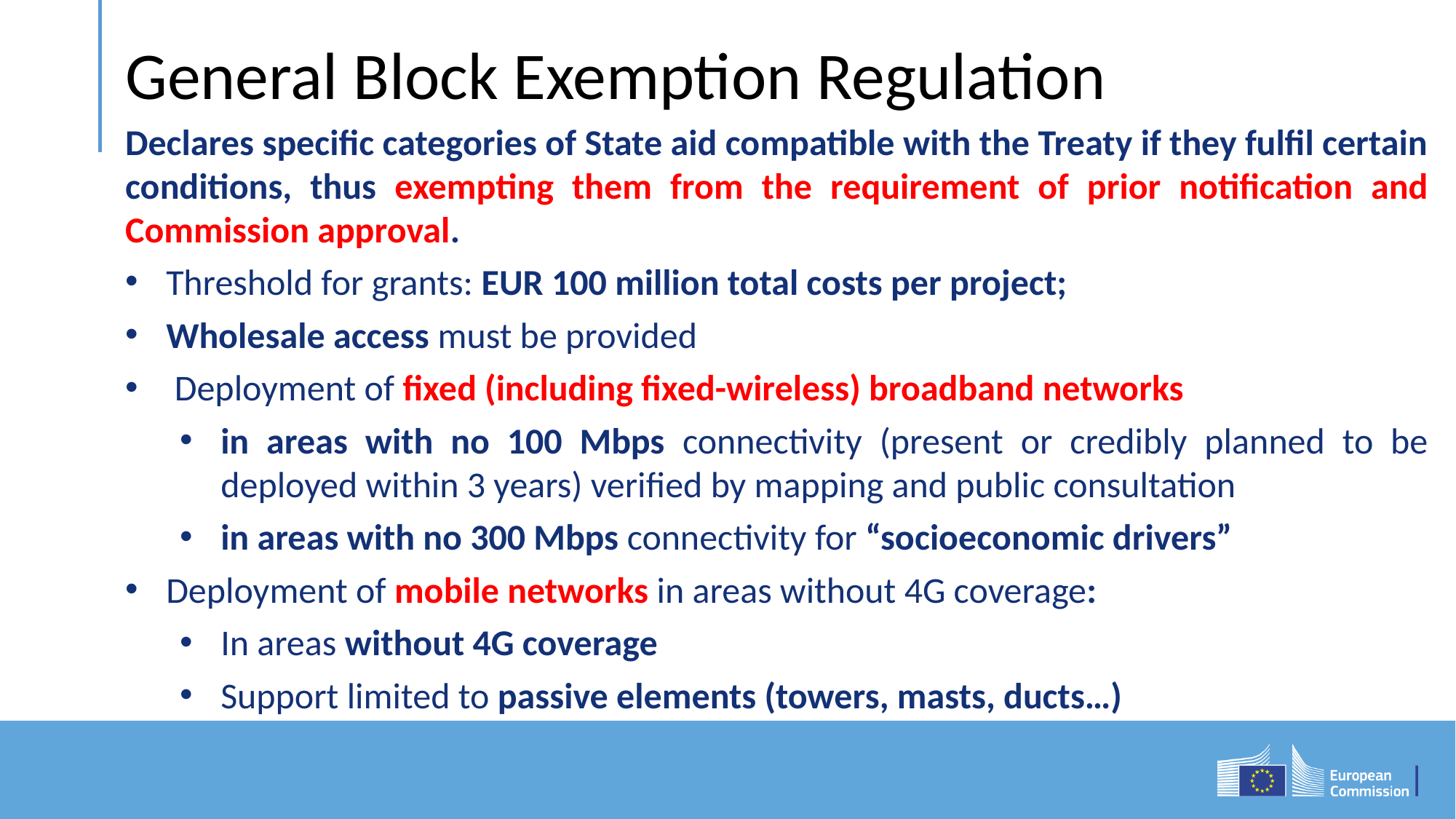

# General Block Exemption Regulation
Declares specific categories of State aid compatible with the Treaty if they fulfil certain conditions, thus exempting them from the requirement of prior notification and Commission approval.
Threshold for grants: EUR 100 million total costs per project;
Wholesale access must be provided
 Deployment of fixed (including fixed-wireless) broadband networks
in areas with no 100 Mbps connectivity (present or credibly planned to be deployed within 3 years) verified by mapping and public consultation
in areas with no 300 Mbps connectivity for “socioeconomic drivers”
Deployment of mobile networks in areas without 4G coverage:
In areas without 4G coverage
Support limited to passive elements (towers, masts, ducts…)